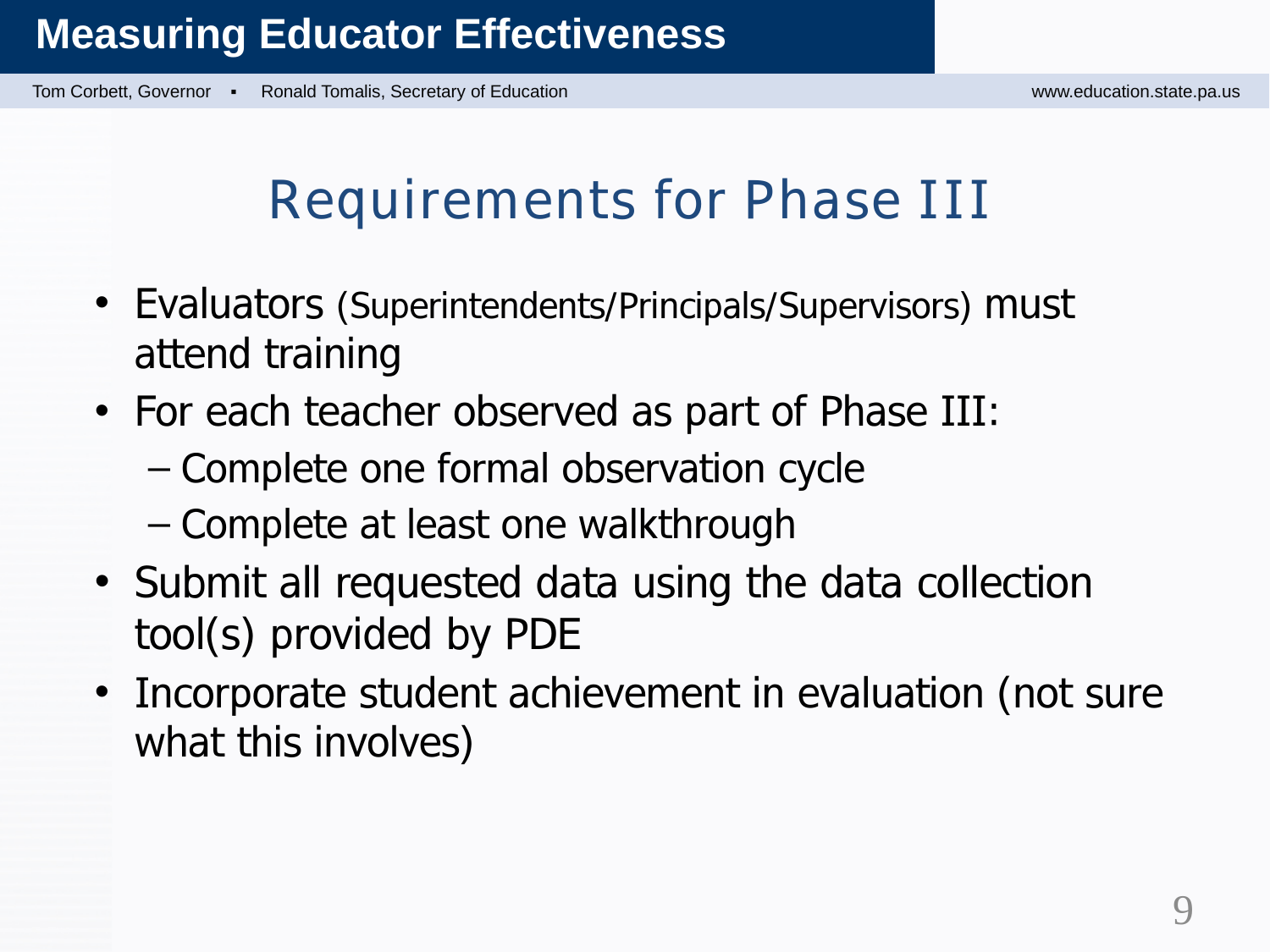

# Requirements for Phase III
Evaluators (Superintendents/Principals/Supervisors) must attend training
For each teacher observed as part of Phase III:
Complete one formal observation cycle
Complete at least one walkthrough
Submit all requested data using the data collection tool(s) provided by PDE
Incorporate student achievement in evaluation (not sure what this involves)

9